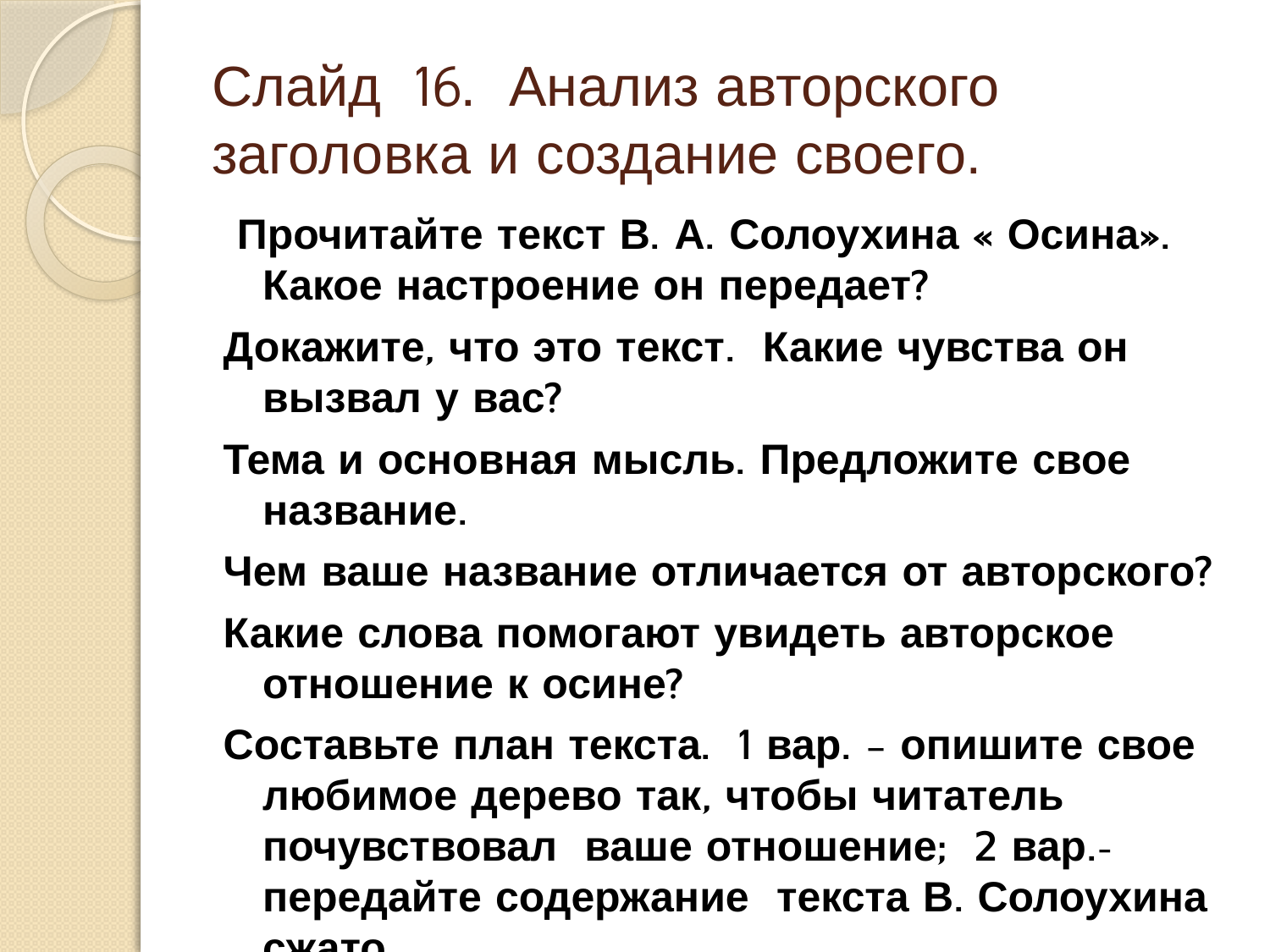

# Слайд  16.  Анализ авторского заголовка и создание своего.
 Прочитайте текст В. А. Солоухина « Осина». Какое настроение он передает?
Докажите, что это текст.  Какие чувства он  вызвал у вас?
Тема и основная мысль. Предложите свое название.
Чем ваше название отличается от авторского?
Какие слова помогают увидеть авторское отношение к осине?
Составьте план текста.  1 вар. – опишите свое любимое дерево так, чтобы читатель почувствовал  ваше отношение;  2 вар.- передайте содержание  текста В. Солоухина сжато.